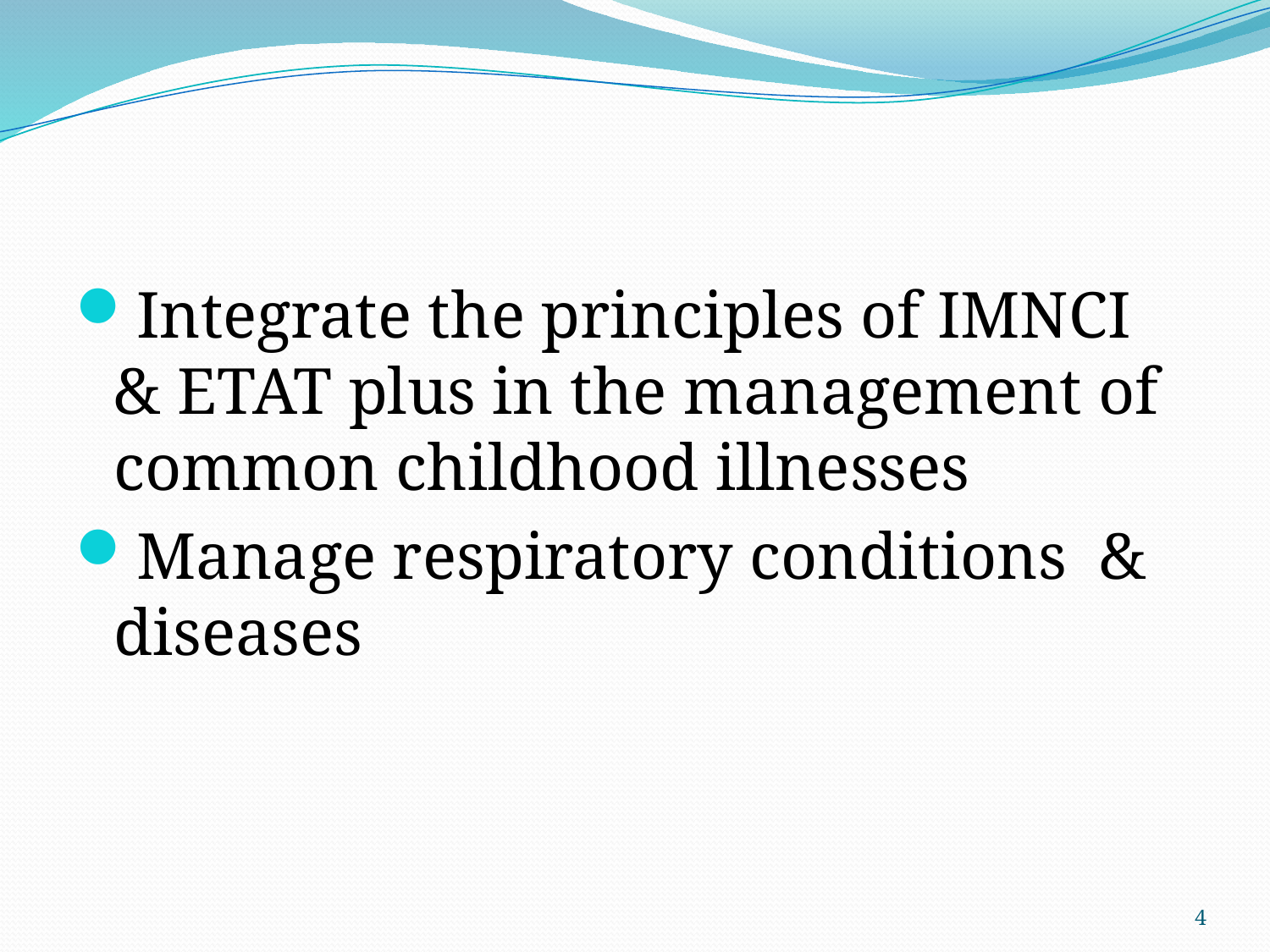

#
Integrate the principles of IMNCI & ETAT plus in the management of common childhood illnesses
Manage respiratory conditions  & diseases

4